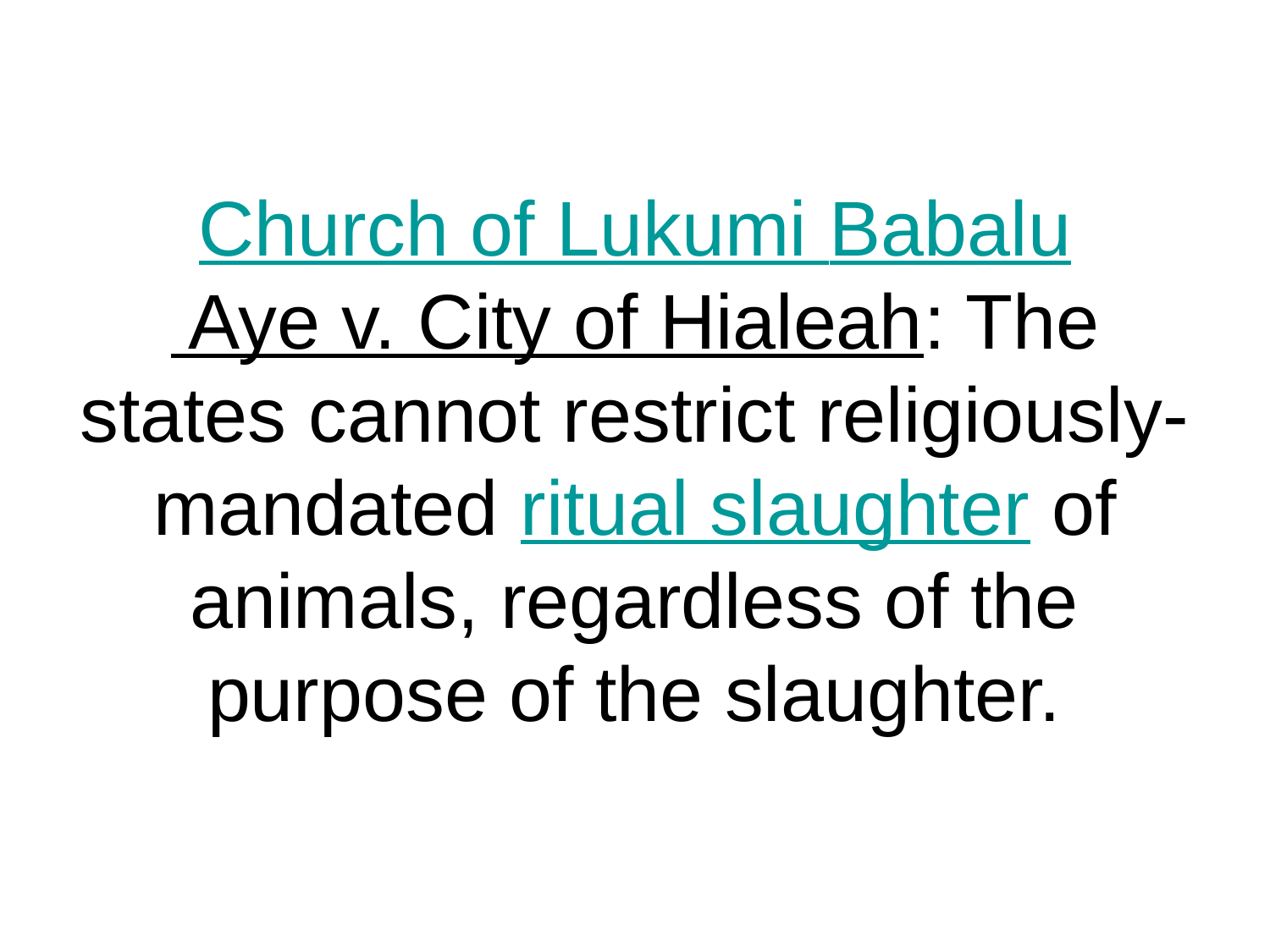

# Church of Lukumi Babalu Aye v. City of Hialeah: The states cannot restrict religiously-mandated ritual slaughter of animals, regardless of the purpose of the slaughter.